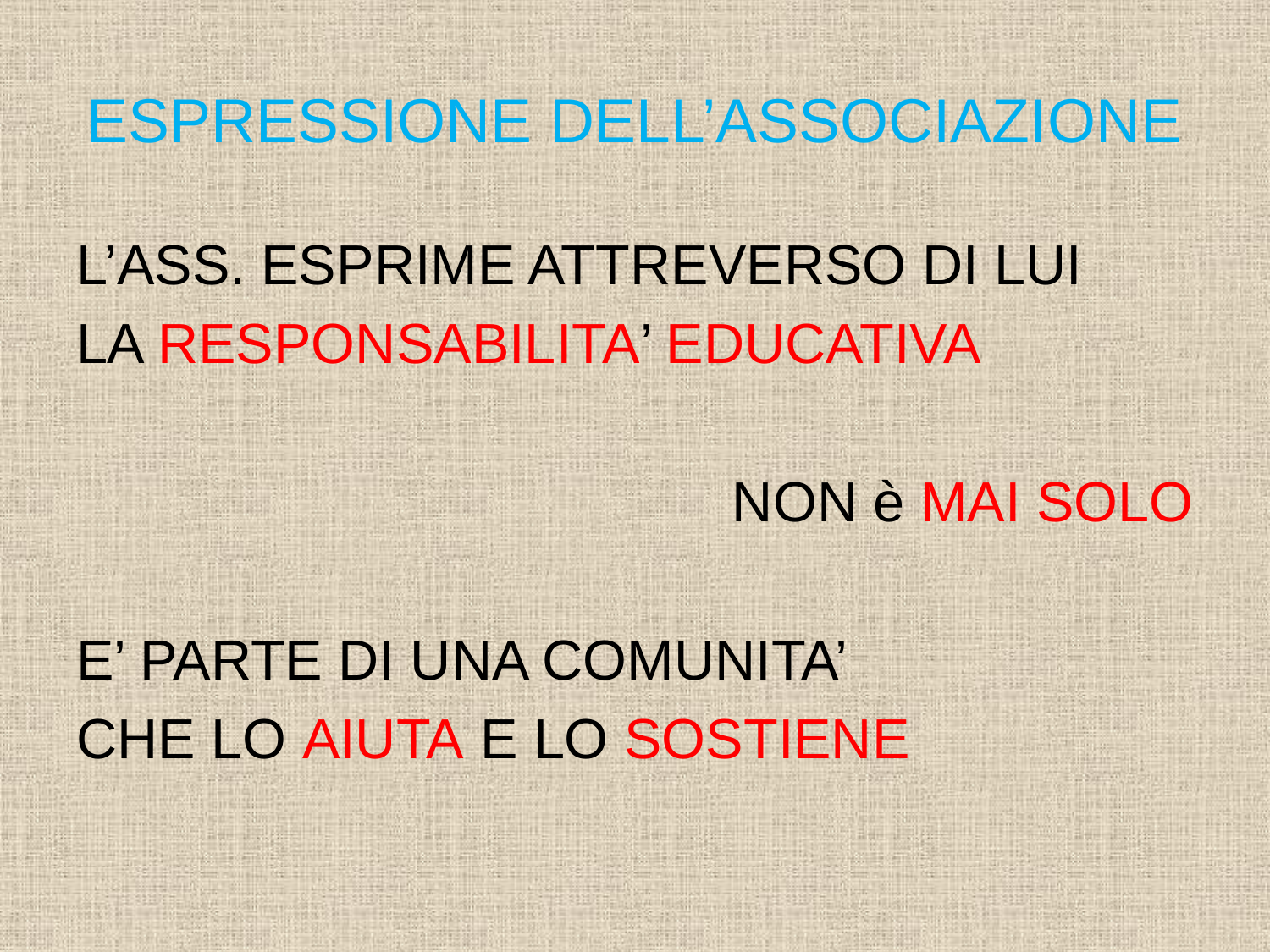

# ESPRESSIONE DELL’ASSOCIAZIONE
L’ASS. ESPRIME ATTREVERSO DI LUI
LA RESPONSABILITA’ EDUCATIVA

NON è MAI SOLO

E’ PARTE DI UNA COMUNITA’
CHE LO AIUTA E LO SOSTIENE